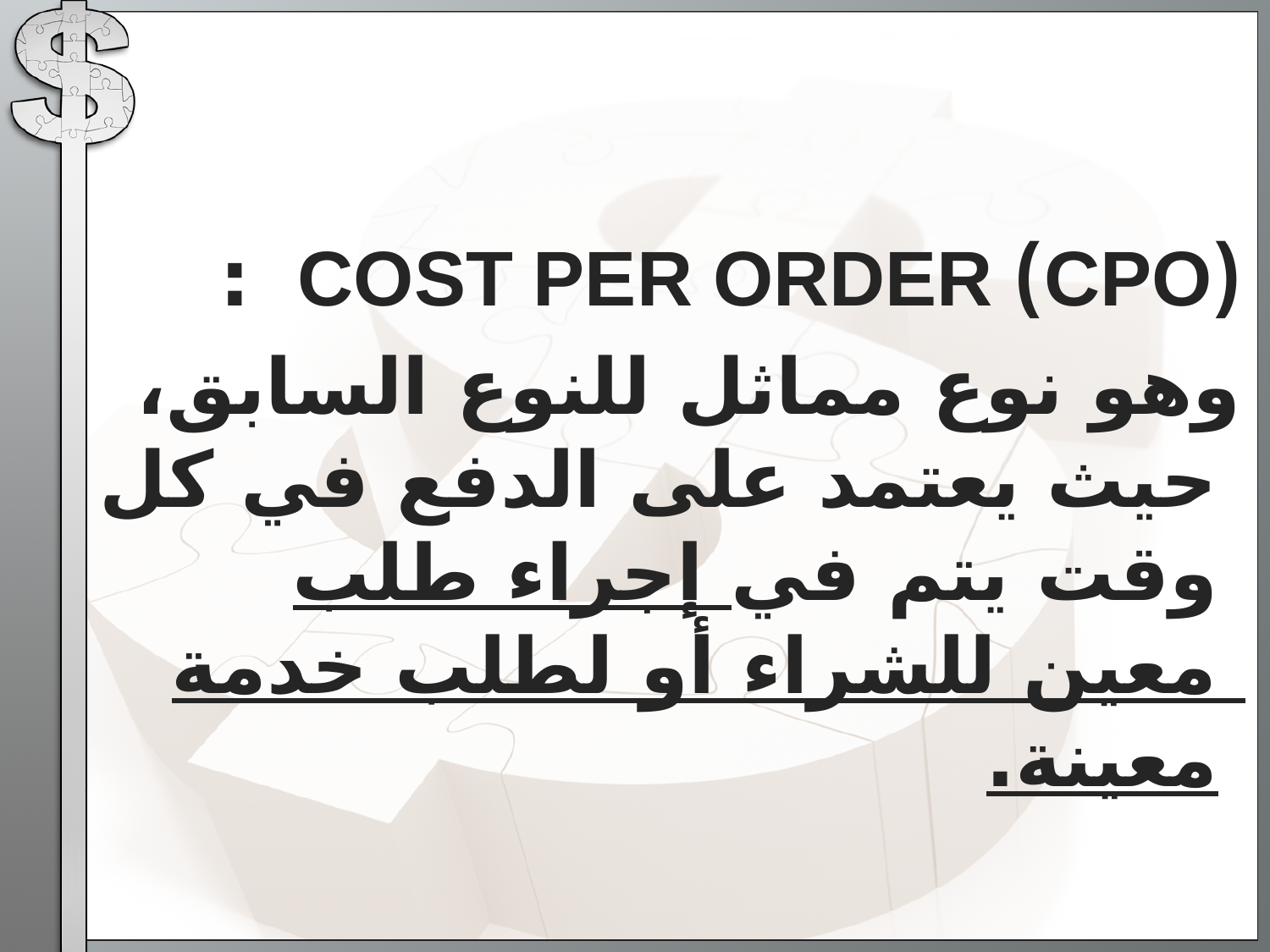

#
(CPO) COST PER ORDER  :
وهو نوع مماثل للنوع السابق، حيث يعتمد على الدفع في كل وقت يتم في إجراء طلب معين للشراء أو لطلب خدمة معينة.